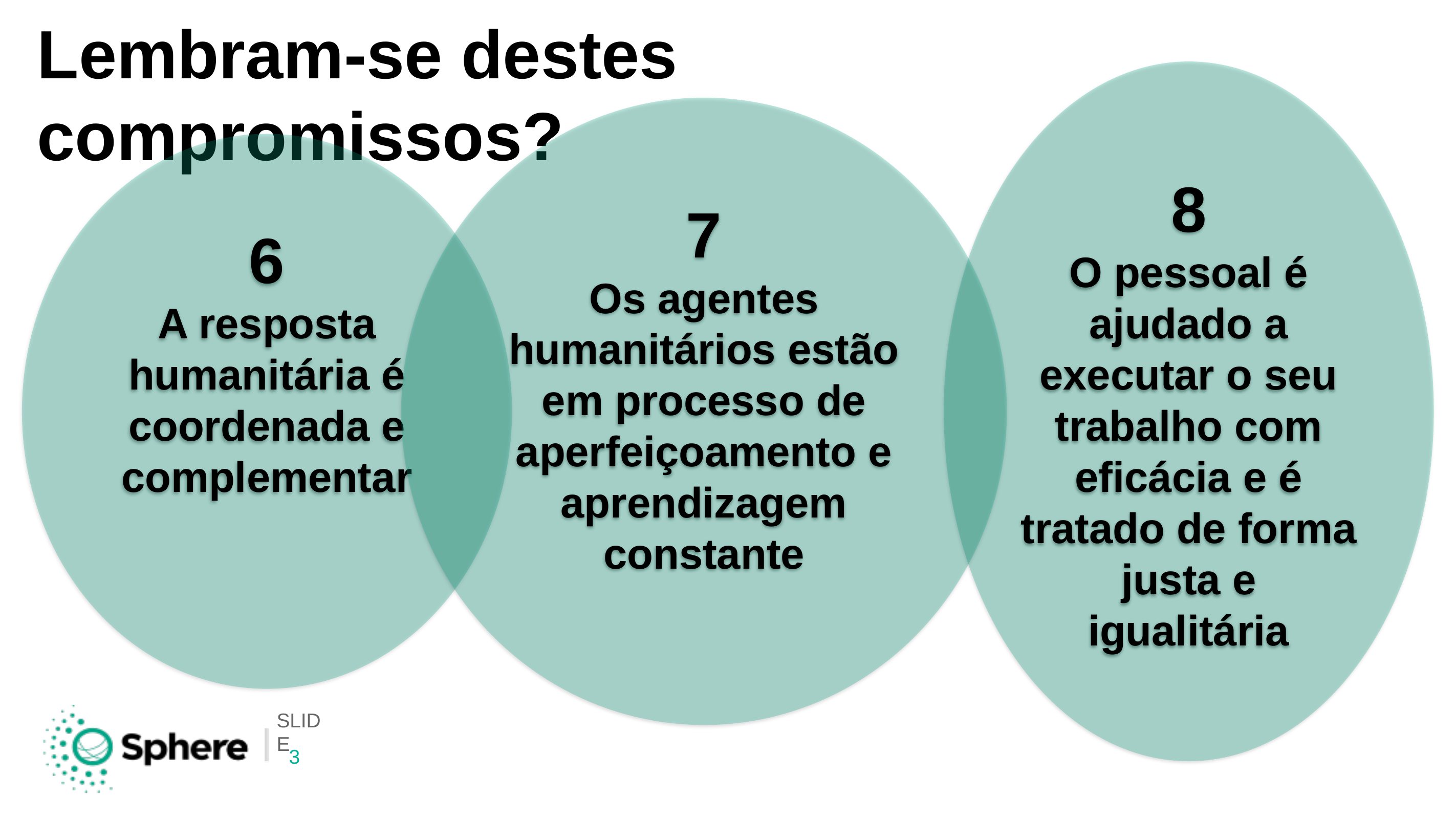

# Lembram-se destes compromissos?
8
O pessoal é ajudado a executar o seu trabalho com eficácia e é tratado de forma justa e igualitária
7
Os agentes humanitários estão em processo de aperfeiçoamento e aprendizagem constante

6
A resposta humanitária é coordenada e complementar

3